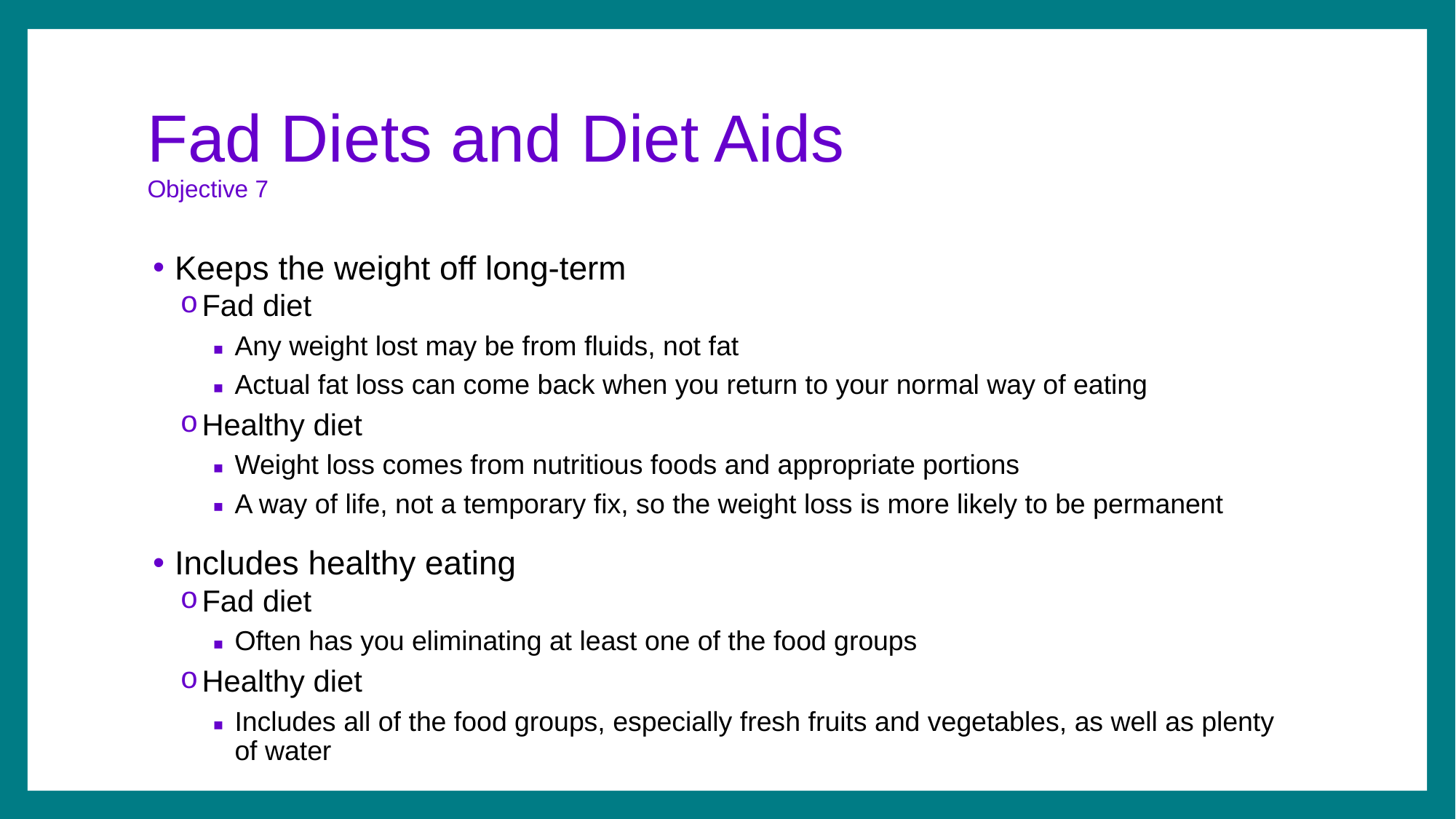

# Fad Diets and Diet Aids Objective 7
Keeps the weight off long-term
Fad diet
Any weight lost may be from fluids, not fat
Actual fat loss can come back when you return to your normal way of eating
Healthy diet
Weight loss comes from nutritious foods and appropriate portions
A way of life, not a temporary fix, so the weight loss is more likely to be permanent
Includes healthy eating
Fad diet
Often has you eliminating at least one of the food groups
Healthy diet
Includes all of the food groups, especially fresh fruits and vegetables, as well as plenty of water